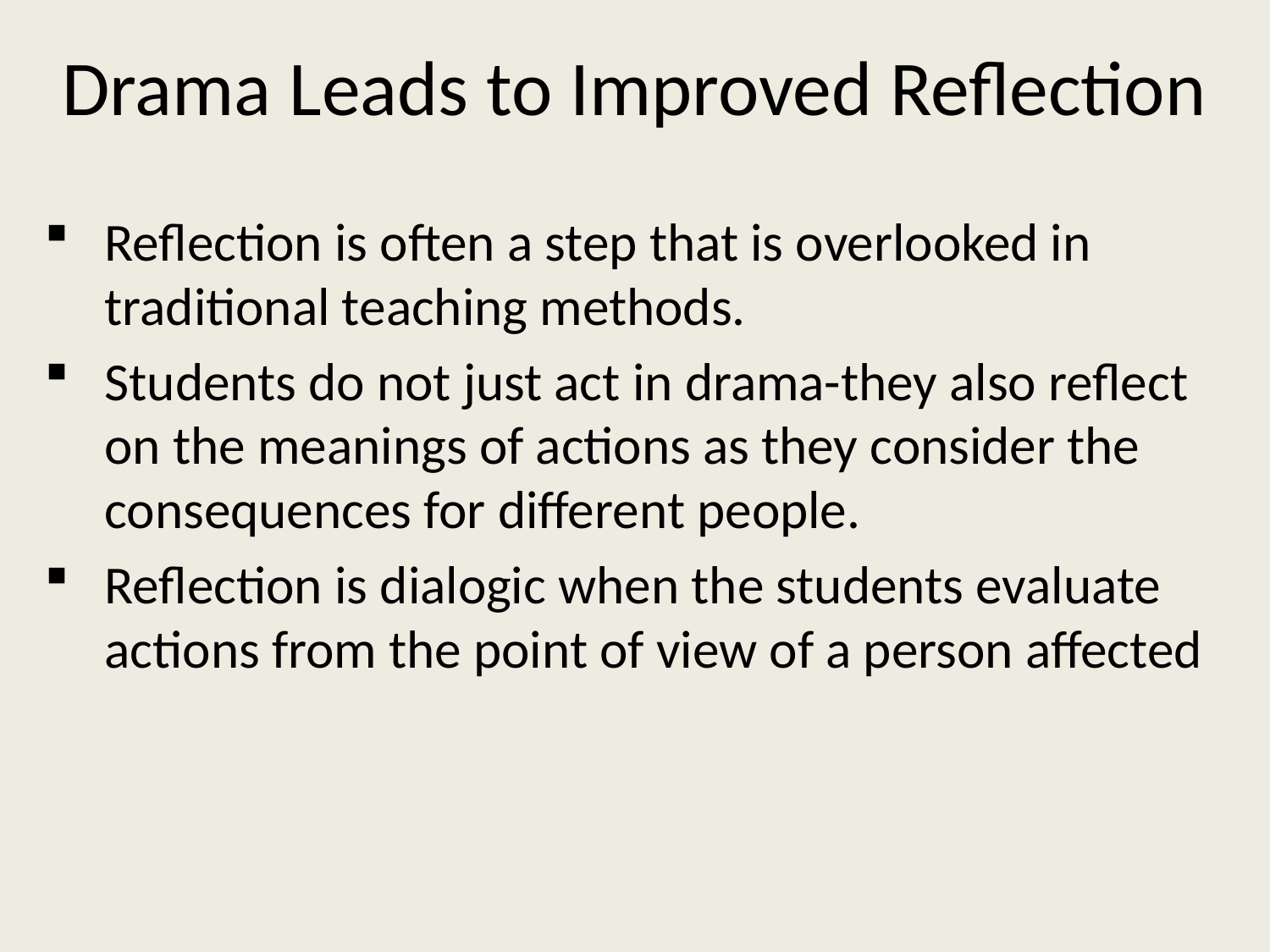

# Drama Leads to Improved Reflection
Reflection is often a step that is overlooked in traditional teaching methods.
Students do not just act in drama-they also reflect on the meanings of actions as they consider the consequences for different people.
Reflection is dialogic when the students evaluate actions from the point of view of a person affected